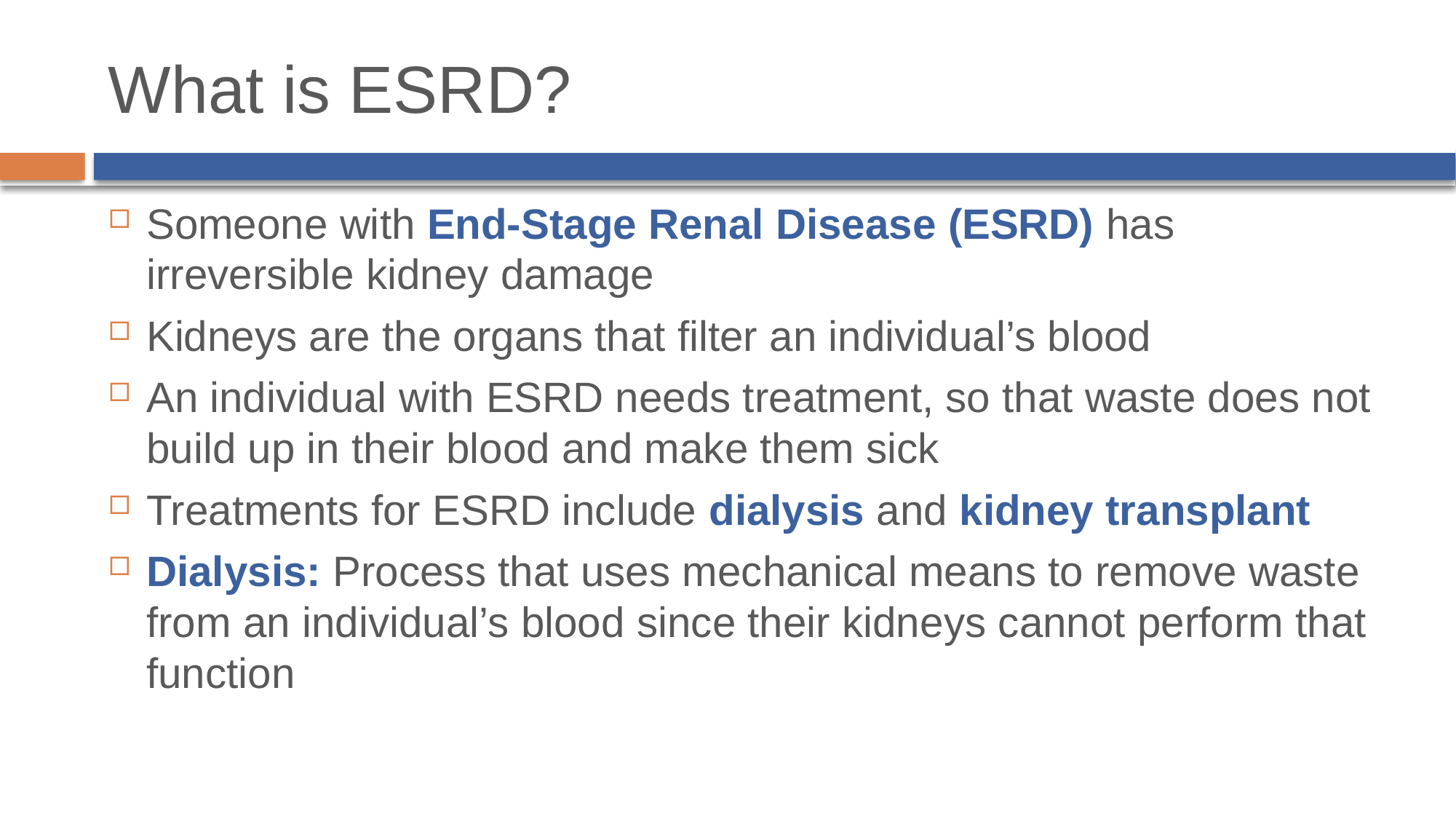

# What is ESRD?
Someone with End-Stage Renal Disease (ESRD) has irreversible kidney damage
Kidneys are the organs that filter an individual’s blood
An individual with ESRD needs treatment, so that waste does not build up in their blood and make them sick
Treatments for ESRD include dialysis and kidney transplant
Dialysis: Process that uses mechanical means to remove waste from an individual’s blood since their kidneys cannot perform that function